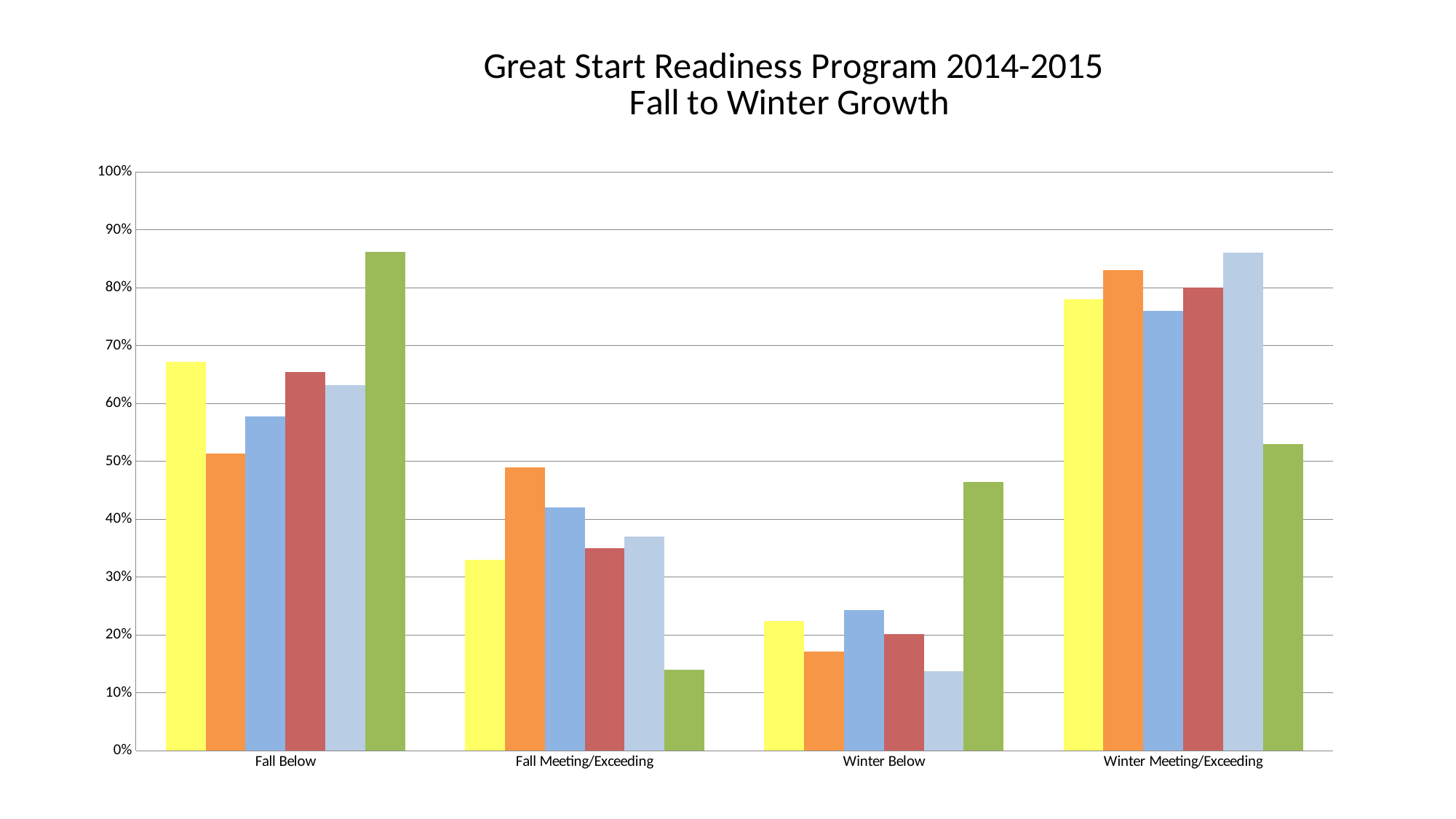

### Chart: Great Start Readiness Program 2014-2015
Fall to Winter Growth

| Category | Social-Emotional | Physical | Language | Cognitive | Literacy | Mathematics |
|---|---|---|---|---|---|---|
| Fall Below | 0.672 | 0.514 | 0.578 | 0.654 | 0.632 | 0.862 |
| Fall Meeting/Exceeding | 0.33 | 0.49 | 0.42 | 0.35 | 0.37 | 0.14 |
| Winter Below | 0.224 | 0.172 | 0.243 | 0.201 | 0.137 | 0.465 |
| Winter Meeting/Exceeding | 0.78 | 0.83 | 0.76 | 0.8 | 0.86 | 0.53 |